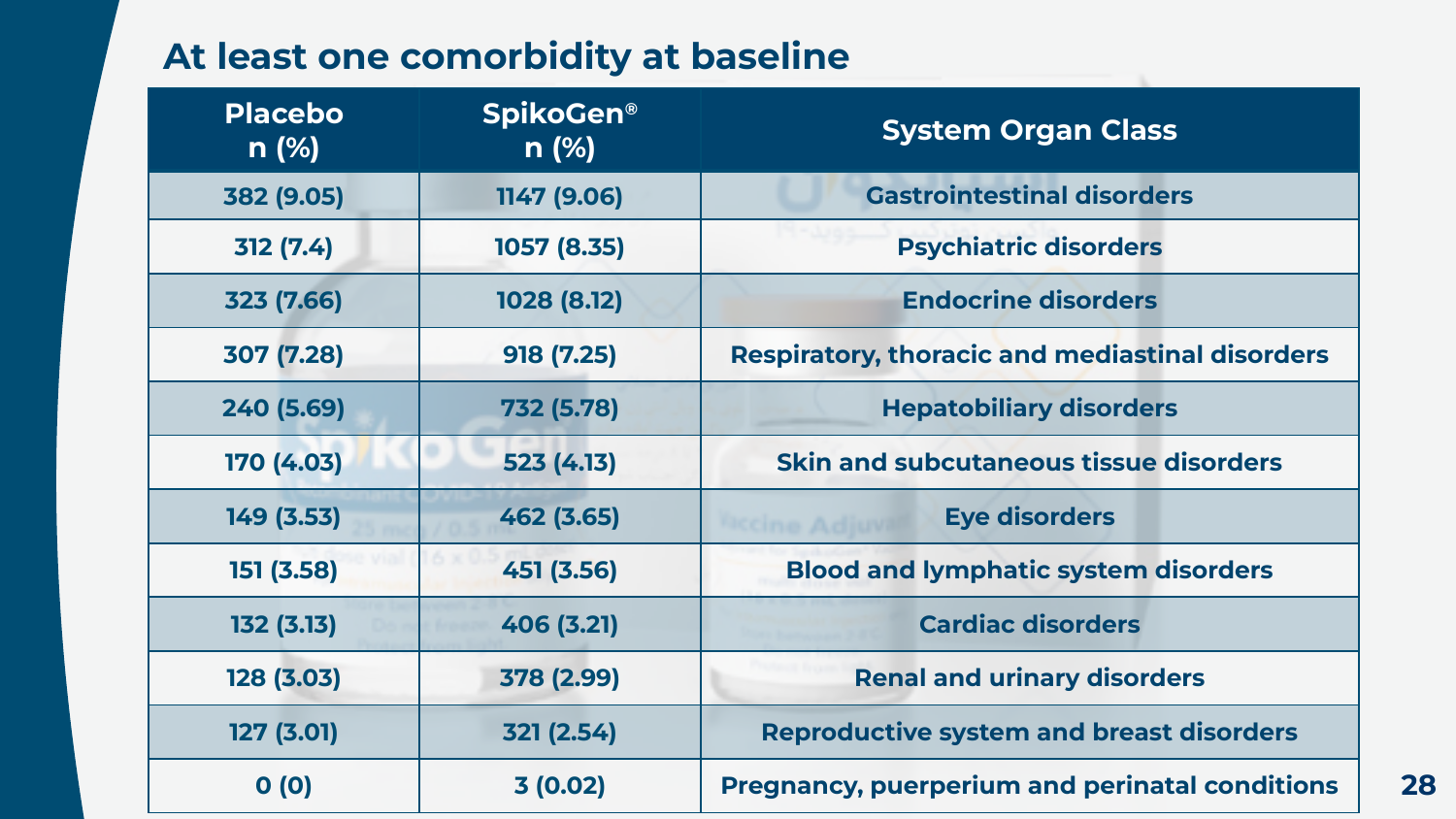

At least one comorbidity at baseline
| Placebo n (%) | SpikoGen® n (%) | System Organ Class |
| --- | --- | --- |
| 382 (9.05) | 1147 (9.06) | Gastrointestinal disorders |
| 312 (7.4) | 1057 (8.35) | Psychiatric disorders |
| 323 (7.66) | 1028 (8.12) | Endocrine disorders |
| 307 (7.28) | 918 (7.25) | Respiratory, thoracic and mediastinal disorders |
| 240 (5.69) | 732 (5.78) | Hepatobiliary disorders |
| 170 (4.03) | 523 (4.13) | Skin and subcutaneous tissue disorders |
| 149 (3.53) | 462 (3.65) | Eye disorders |
| 151 (3.58) | 451 (3.56) | Blood and lymphatic system disorders |
| 132 (3.13) | 406 (3.21) | Cardiac disorders |
| 128 (3.03) | 378 (2.99) | Renal and urinary disorders |
| 127 (3.01) | 321 (2.54) | Reproductive system and breast disorders |
| 0 (0) | 3 (0.02) | Pregnancy, puerperium and perinatal conditions |
28